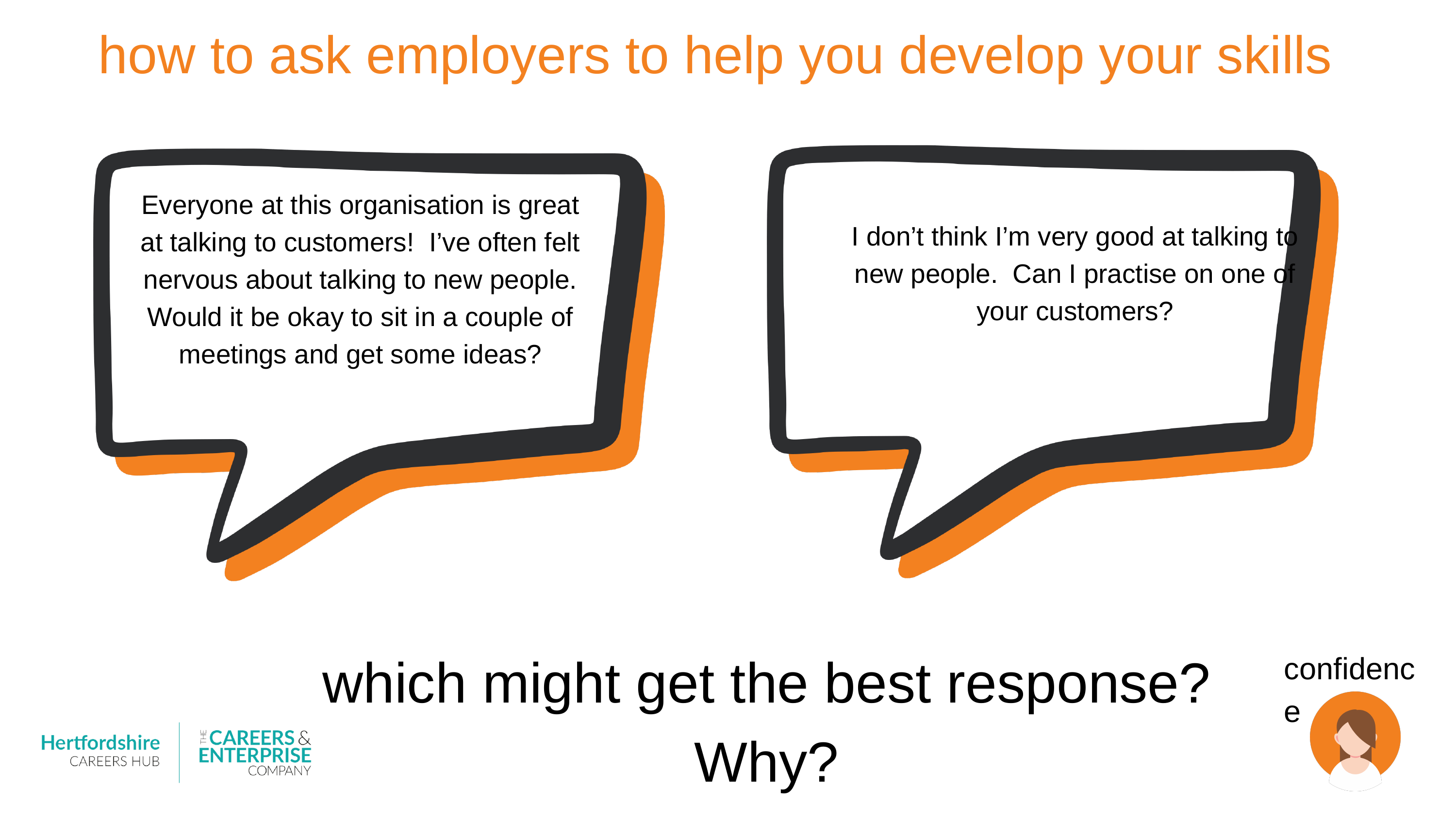

how to ask employers to help you develop your skills

Everyone at this organisation is great at talking to customers!  I’ve often felt nervous about talking to new people. Would it be okay to sit in a couple of meetings and get some ideas?
I don’t think I’m very good at talking to new people.  Can I practise on one of your customers?
which might get the best response?
Why?
confidence